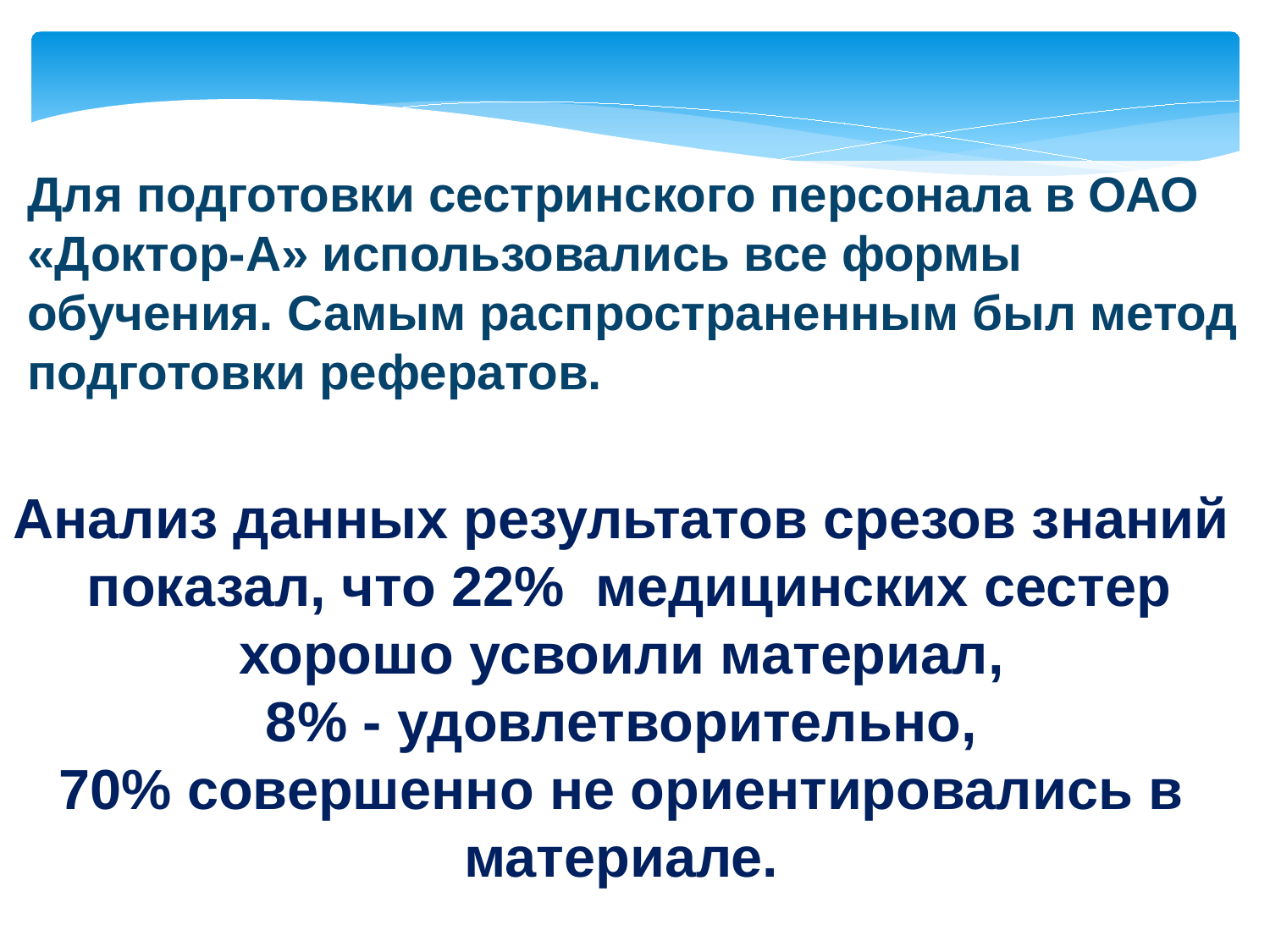

Для подготовки сестринского персонала в ОАО «Доктор-А» использовались все формы обучения. Самым распространенным был метод подготовки рефератов.
Анализ данных результатов срезов знаний  показал, что 22%  медицинских сестер хорошо усвоили материал,
8% - удовлетворительно,
70% совершенно не ориентировались в материале.